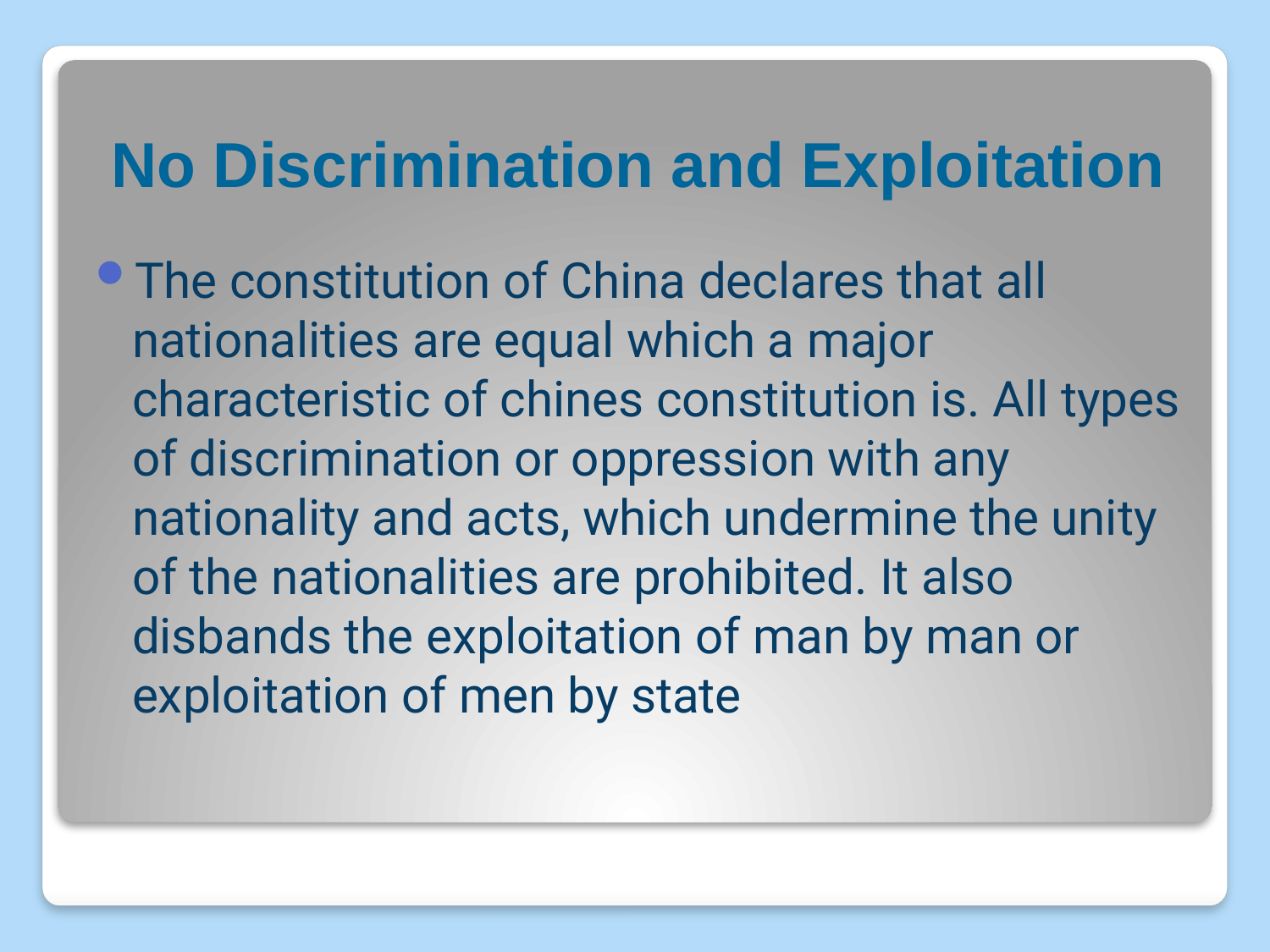

# No Discrimination and Exploitation
The constitution of China declares that all nationalities are equal which a major characteristic of chines constitution is. All types of discrimination or oppression with any nationality and acts, which undermine the unity of the nationalities are prohibited. It also disbands the exploitation of man by man or exploitation of men by state